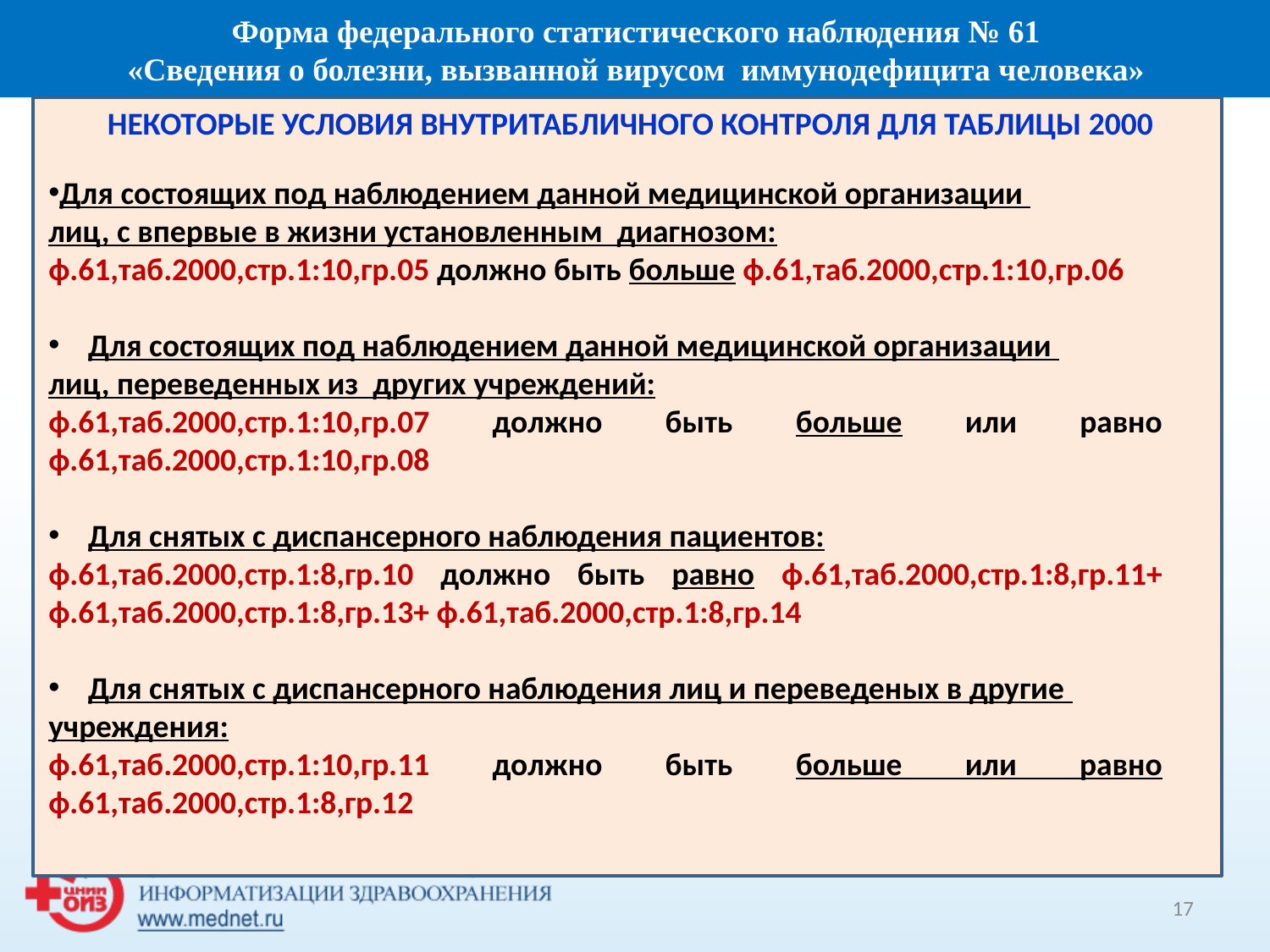

Форма федерального статистического наблюдения № 61
 «Сведения о болезни, вызванной вирусом  иммунодефицита человека»

НЕКОТОРЫЕ УСЛОВИЯ ВНУТРИТАБЛИЧНОГО КОНТРОЛЯ ДЛЯ ТАБЛИЦЫ 2000
Для состоящих под наблюдением данной медицинской организации
лиц, с впервые в жизни установленным  диагнозом:
ф.61,таб.2000,стр.1:10,гр.05 должно быть больше ф.61,таб.2000,стр.1:10,гр.06

Для состоящих под наблюдением данной медицинской организации
лиц, переведенных из  других учреждений:
ф.61,таб.2000,стр.1:10,гр.07 должно быть больше или равно ф.61,таб.2000,стр.1:10,гр.08

Для снятых с диспансерного наблюдения пациентов:
ф.61,таб.2000,стр.1:8,гр.10 должно быть равно ф.61,таб.2000,стр.1:8,гр.11+ ф.61,таб.2000,стр.1:8,гр.13+ ф.61,таб.2000,стр.1:8,гр.14

Для снятых с диспансерного наблюдения лиц и переведеных в другие
учреждения:
ф.61,таб.2000,стр.1:10,гр.11 должно быть больше или равно ф.61,таб.2000,стр.1:8,гр.12

17